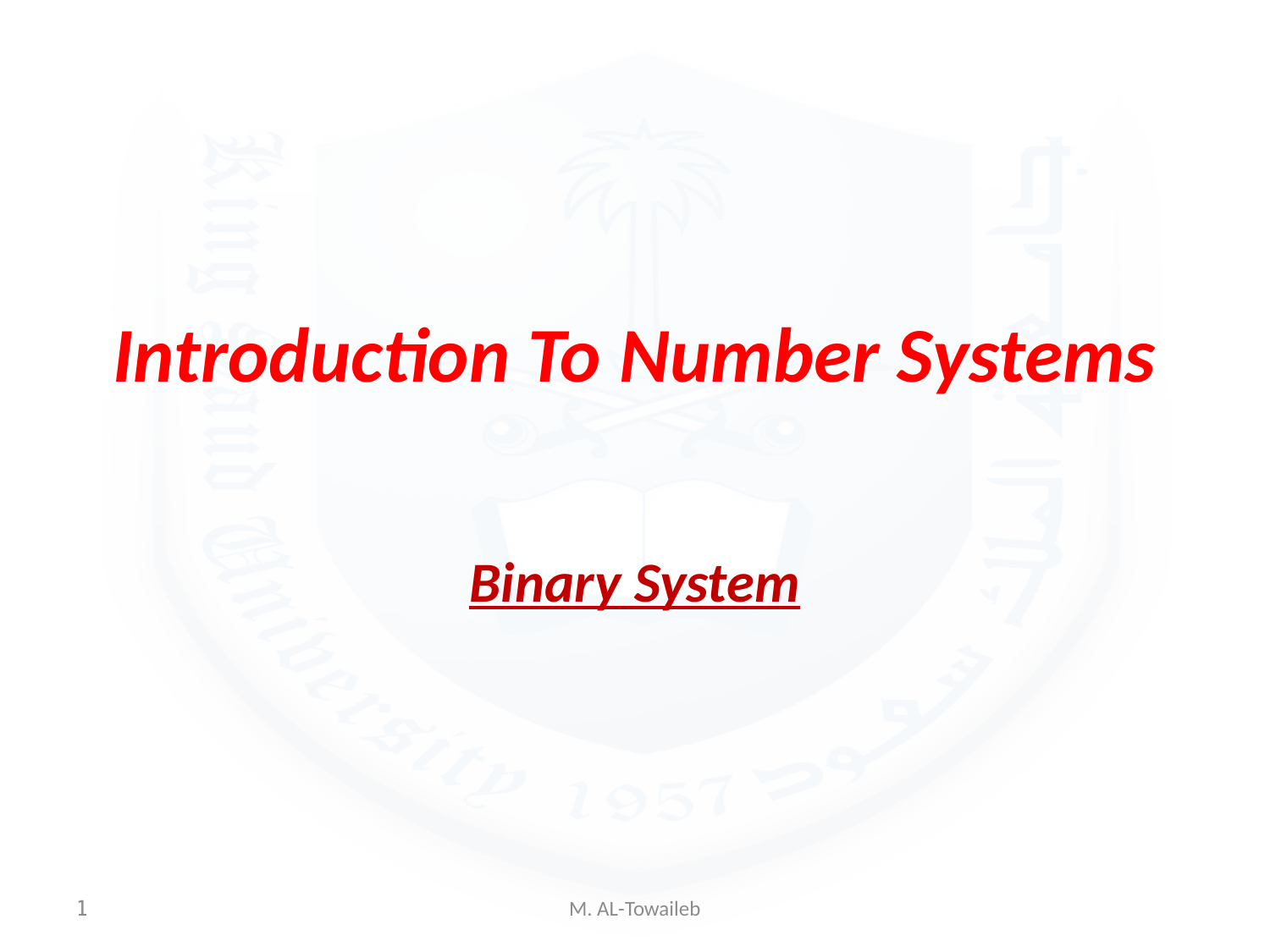

# Introduction To Number Systems
Binary System

1
M. AL-Towaileb